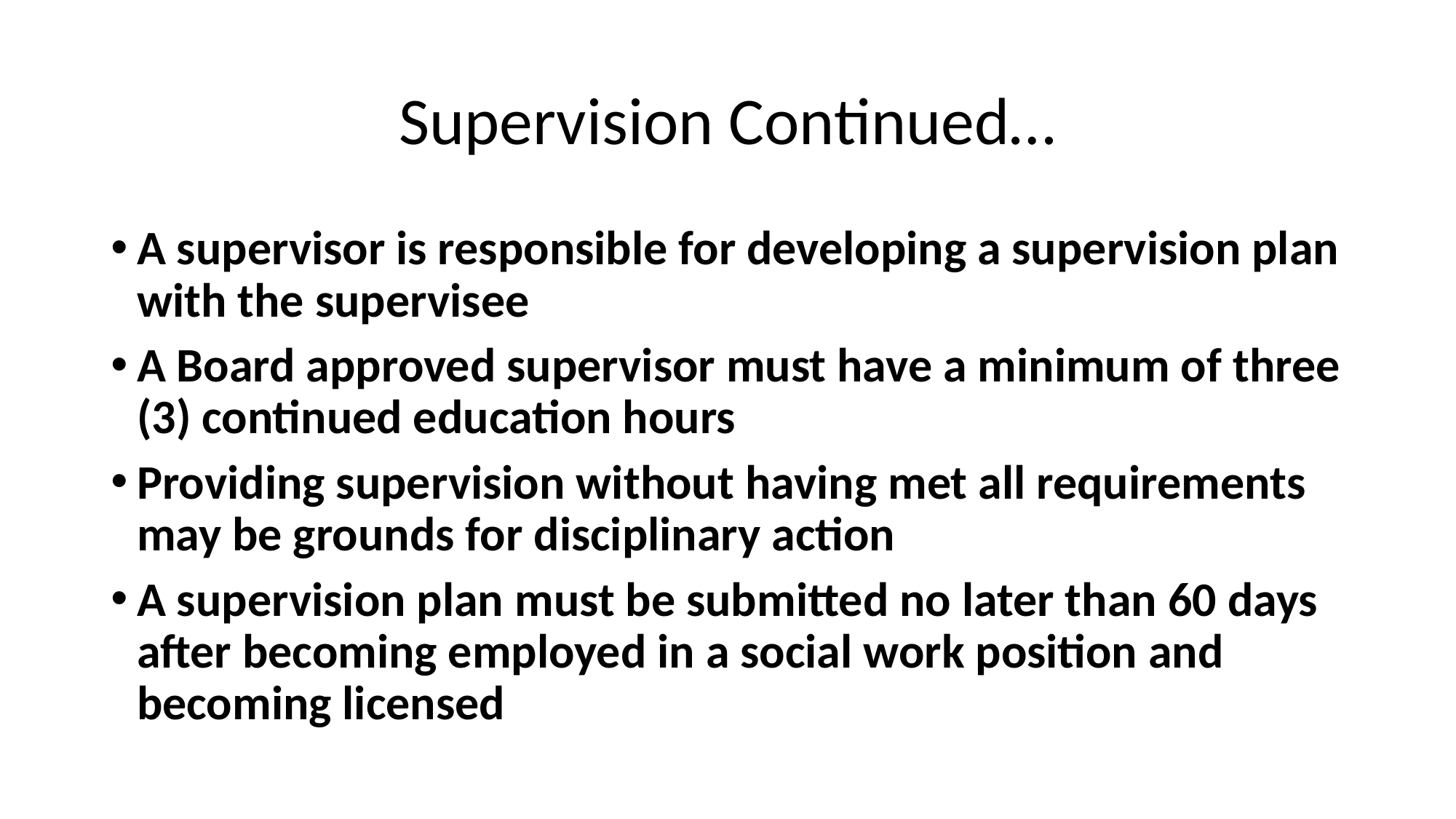

# Supervision Continued…
A supervisor is responsible for developing a supervision plan with the supervisee
A Board approved supervisor must have a minimum of three (3) continued education hours
Providing supervision without having met all requirements may be grounds for disciplinary action
A supervision plan must be submitted no later than 60 days after becoming employed in a social work position and becoming licensed